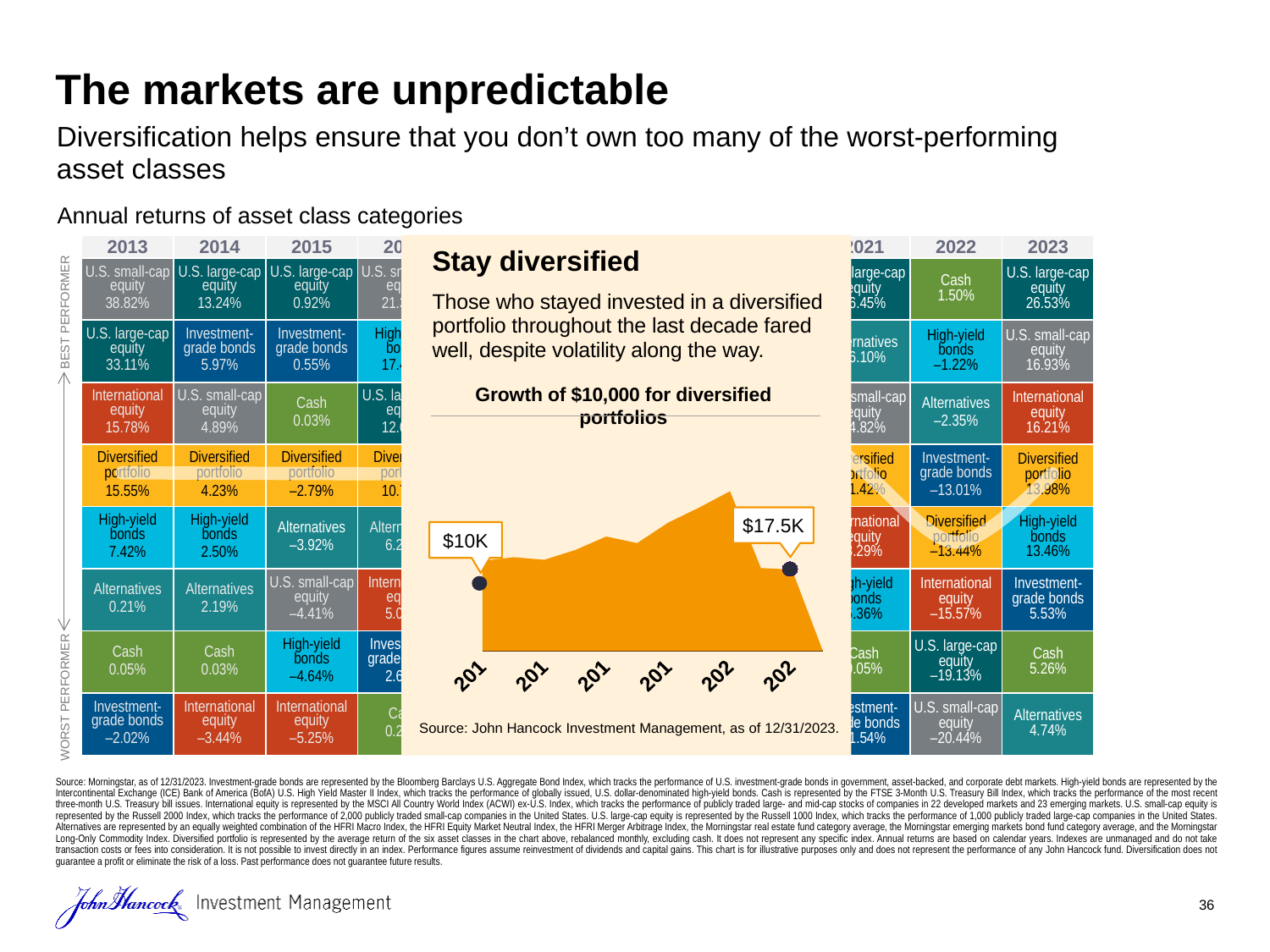

# The markets are unpredictable
Diversification helps ensure that you don’t own too many of the worst-performing
asset classes
Annual returns of asset class categories

Stay diversified
Those who stayed invested in a diversified portfolio throughout the last decade fared well, despite volatility along the way.
Growth of $10,000 for diversified portfolios

### Chart

| Category | Series 1 | Series 2 | Series 3 |
|---|---|---|---|
| 2013 | 19316.31 | 2.8 | 5.0 |
| 2014 | 20132.55 | None | None |
| 2015 | 19570.4 | None | None |
| 2016 | 21681.24 | None | None |
| 2017 | 24578.47 | None | None |
| 2018 | 23160.29 | None | None |
| 2019 | 27553.8 | None | None |
| 2020 | 30780.35 | None | None |
| 2021 | 34296.49 | None | None |
| 2022 | 17800.0 | None | None |
| 2023 | 17500.0 | None | None |
|  | None | None | None |
$17.5K

$10K

Source: John Hancock Investment Management, as of 12/31/2023.
| 2013 | 2014 | 2015 | 2016 | 2017 | 2018 | 2019 | 2020 | 2021 | 2022 | 2023 |
| --- | --- | --- | --- | --- | --- | --- | --- | --- | --- | --- |
| U.S. small-cap equity 38.82% | U.S. large-cap equity 13.24% | U.S. large-cap equity 0.92% | U.S. small-cap equity 21.31% | International equity 27.77% | Cash 1.86% | U.S. large-cap equity 31.43% | U.S. large-cap equity 20.96% | U.S. large-cap equity 26.45% | Cash 1.50% | U.S. large-cap equity 26.53% |
| U.S. large-cap equity 33.11% | Investment- grade bonds 5.97% | Investment- grade bonds 0.55% | High-yield bonds 17.49% | U.S. large-cap equity 21.69% | Investment- grade bonds 0.01% | U.S. small-cap equity 25.52% | U.S. small-cap equity 19.96% | Alternatives 16.10% | High-yield bonds –1.22% | U.S. small-cap equity 16.93% |
| International equity 15.78% | U.S. small-cap equity 4.89% | Cash 0.03% | U.S. large-cap equity 12.05% | U.S. small-cap equity 14.65% | High-yield bonds -2.26% | International equity 22.13% | Diversified portfolio 11.71% | U.S. small-cap equity 14.82% | Alternatives –2.35% | International equity 16.21% |
| Diversified portfolio 15.55% | Diversified portfolio 4.23% | Diversified portfolio –2.79% | Diversified portfolio 10.78% | Diversified portfolio 13.360% | Alternatives -3.84% | Diversified portfolio 18.97% | International equity 11.13% | Diversified portfolio 11.42% | Investment- grade bonds –13.01% | Diversified portfolio 13.98% |
| High-yield bonds 7.42% | High-yield bonds 2.50% | Alternatives –3.92% | Alternatives 6.21% | High-yield bonds 7.48% | U.S. large-cap equity -4.78% | High-yield bonds 14.41% | Investment- grade bonds 7.51% | International equity 8.29% | Diversified portfolio –13.44% | High-yield bonds 13.46% |
| Alternatives 0.21% | Alternatives 2.19% | U.S. small-cap equity –4.41% | International equity 5.01% | Alternatives 5.05% | Diversified portfolio -5.77% | Alternatives 11.53% | High-yield bonds 6.17% | High-yield bonds 5.36% | International equity –15.57% | Investment- grade bonds 5.53% |
| Cash 0.05% | Cash 0.03% | High-yield bonds –4.64% | Investment- grade bonds 2.65% | Investment- grade bonds 3.54% | U.S. small-cap equity -11.01% | Investment- grade bonds 8.72% | Alternatives 1.06% | Cash 0.05% | U.S. large-cap equity –19.13% | Cash 5.26% |
| Investment- grade bonds –2.02% | International equity –3.44% | International equity –5.25% | Cash 0.27% | Cash 0.84% | International equity -13.78% | Cash 2.25% | Cash 0.58% | Investment- grade bonds –1.54% | U.S. small-cap equity –20.44% | Alternatives 4.74% |
BEST PERFORMER
WORST PERFORMER

Source: Morningstar, as of 12/31/2023. Investment-grade bonds are represented by the Bloomberg Barclays U.S. Aggregate Bond Index, which tracks the performance of U.S. investment-grade bonds in government, asset-backed, and corporate debt markets. High-yield bonds are represented by the Intercontinental Exchange (ICE) Bank of America (BofA) U.S. High Yield Master II Index, which tracks the performance of globally issued, U.S. dollar-denominated high-yield bonds. Cash is represented by the FTSE 3-Month U.S. Treasury Bill Index, which tracks the performance of the most recent three-month U.S. Treasury bill issues. International equity is represented by the MSCI All Country World Index (ACWI) ex-U.S. Index, which tracks the performance of publicly traded large- and mid-cap stocks of companies in 22 developed markets and 23 emerging markets. U.S. small-cap equity is represented by the Russell 2000 Index, which tracks the performance of 2,000 publicly traded small-cap companies in the United States. U.S. large-cap equity is represented by the Russell 1000 Index, which tracks the performance of 1,000 publicly traded large-cap companies in the United States. Alternatives are represented by an equally weighted combination of the HFRI Macro Index, the HFRI Equity Market Neutral Index, the HFRI Merger Arbitrage Index, the Morningstar real estate fund category average, the Morningstar emerging markets bond fund category average, and the Morningstar Long-Only Commodity Index. Diversified portfolio is represented by the average return of the six asset classes in the chart above, rebalanced monthly, excluding cash. It does not represent any specific index. Annual returns are based on calendar years. Indexes are unmanaged and do not take transaction costs or fees into consideration. It is not possible to invest directly in an index. Performance figures assume reinvestment of dividends and capital gains. This chart is for illustrative purposes only and does not represent the performance of any John Hancock fund. Diversification does not guarantee a profit or eliminate the risk of a loss. Past performance does not guarantee future results.
36